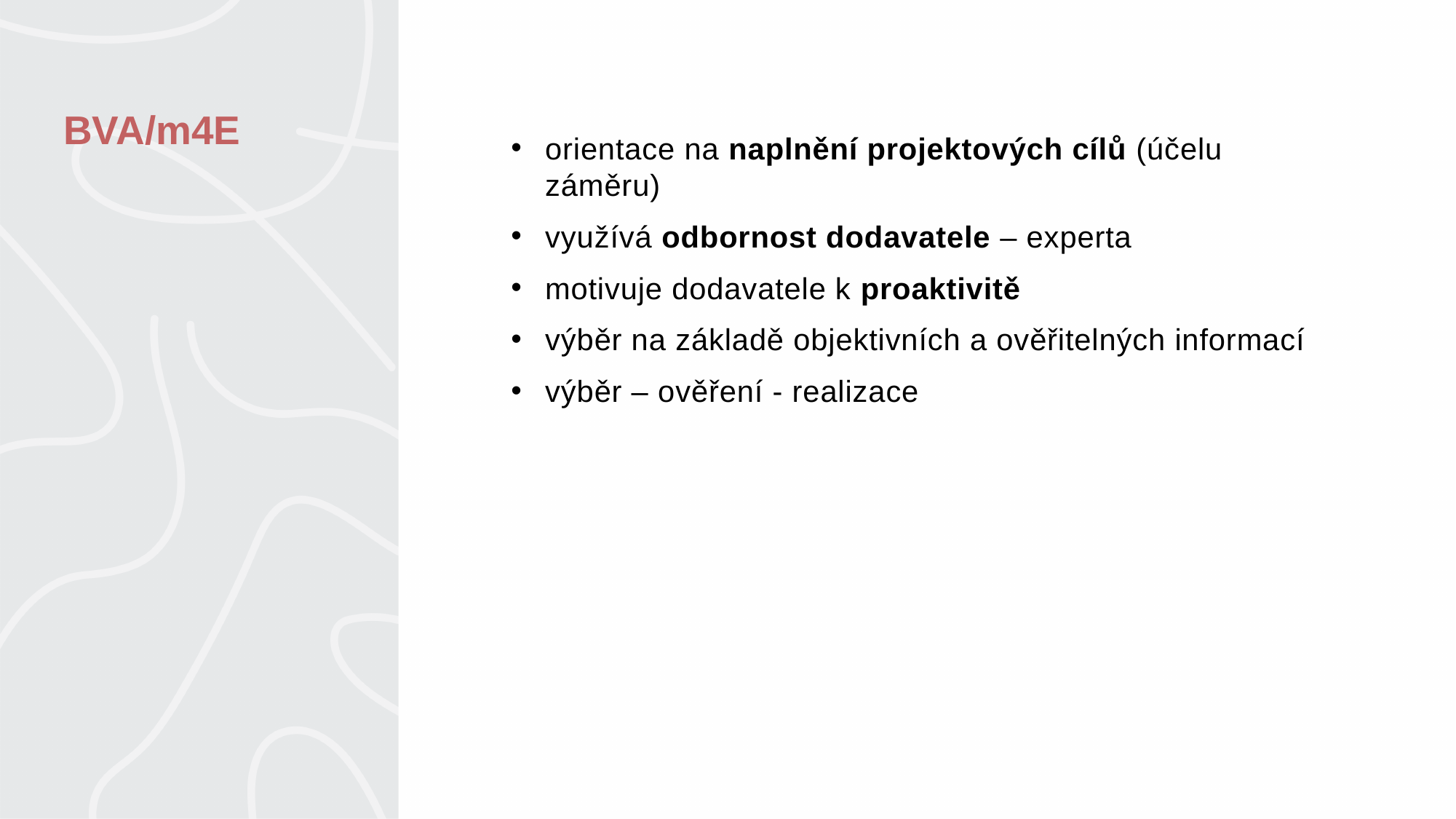

# BVA/m4E
orientace na naplnění projektových cílů (účelu záměru)
využívá odbornost dodavatele – experta
motivuje dodavatele k proaktivitě
výběr na základě objektivních a ověřitelných informací
výběr – ověření - realizace